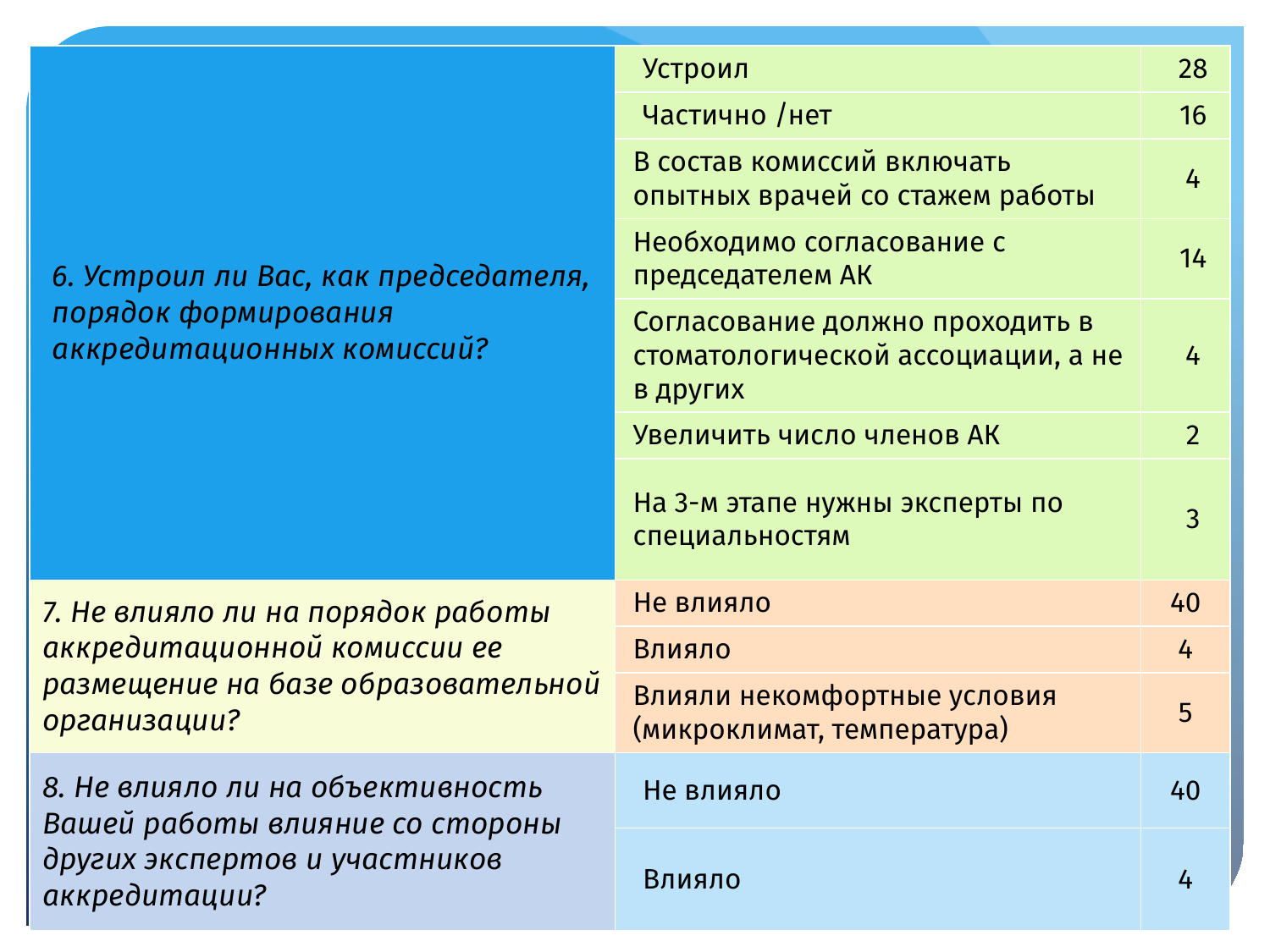

| 6. Устроил ли Вас, как председателя, порядок формирования аккредитационных комиссий? | Устроил | 28 |
| --- | --- | --- |
|  | Частично /нет | 16 |
|  | В состав комиссий включать опытных врачей со стажем работы | 4 |
|  | Необходимо согласование с председателем АК | 14 |
|  | Согласование должно проходить в стоматологической ассоциации, а не в других | 4 |
|  | Увеличить число членов АК | 2 |
|  | На 3-м этапе нужны эксперты по специальностям | 3 |
| 7. Не влияло ли на порядок работы аккредитационной комиссии ее размещение на базе образовательной организации? | Не влияло | 40 |
|  | Влияло | 4 |
|  | Влияли некомфортные условия (микроклимат, температура) | 5 |
| 8. Не влияло ли на объективность Вашей работы влияние со стороны других экспертов и участников аккредитации? | Не влияло | 40 |
|  | Влияло | 4 |